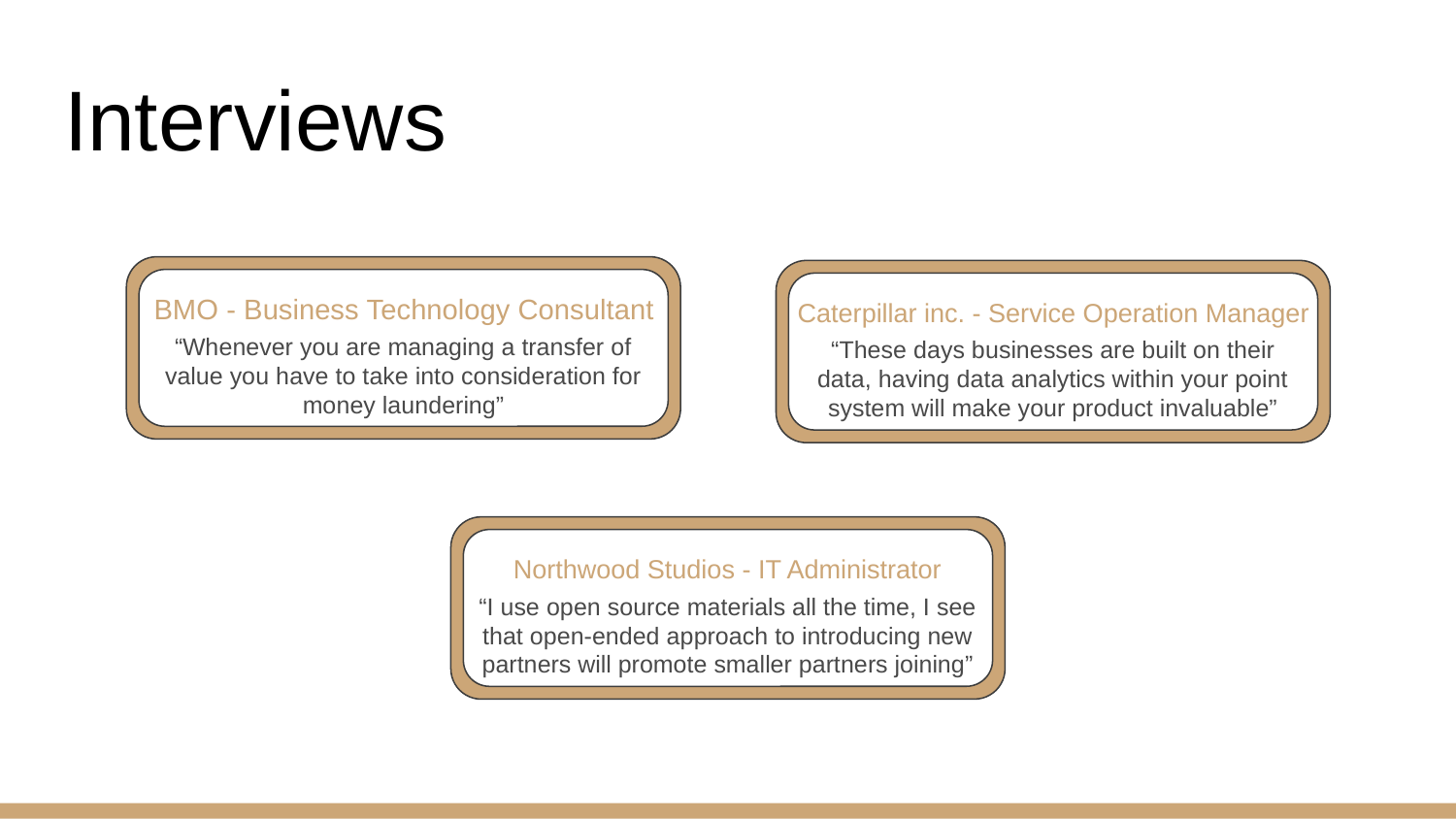

# Interviews

BMO - Business Technology Consultant
Caterpillar inc. - Service Operation Manager

“Whenever you are managing a transfer of value you have to take into consideration for money laundering”
“These days businesses are built on their data, having data analytics within your point system will make your product invaluable”

Northwood Studios - IT Administrator

“I use open source materials all the time, I see that open-ended approach to introducing new partners will promote smaller partners joining”